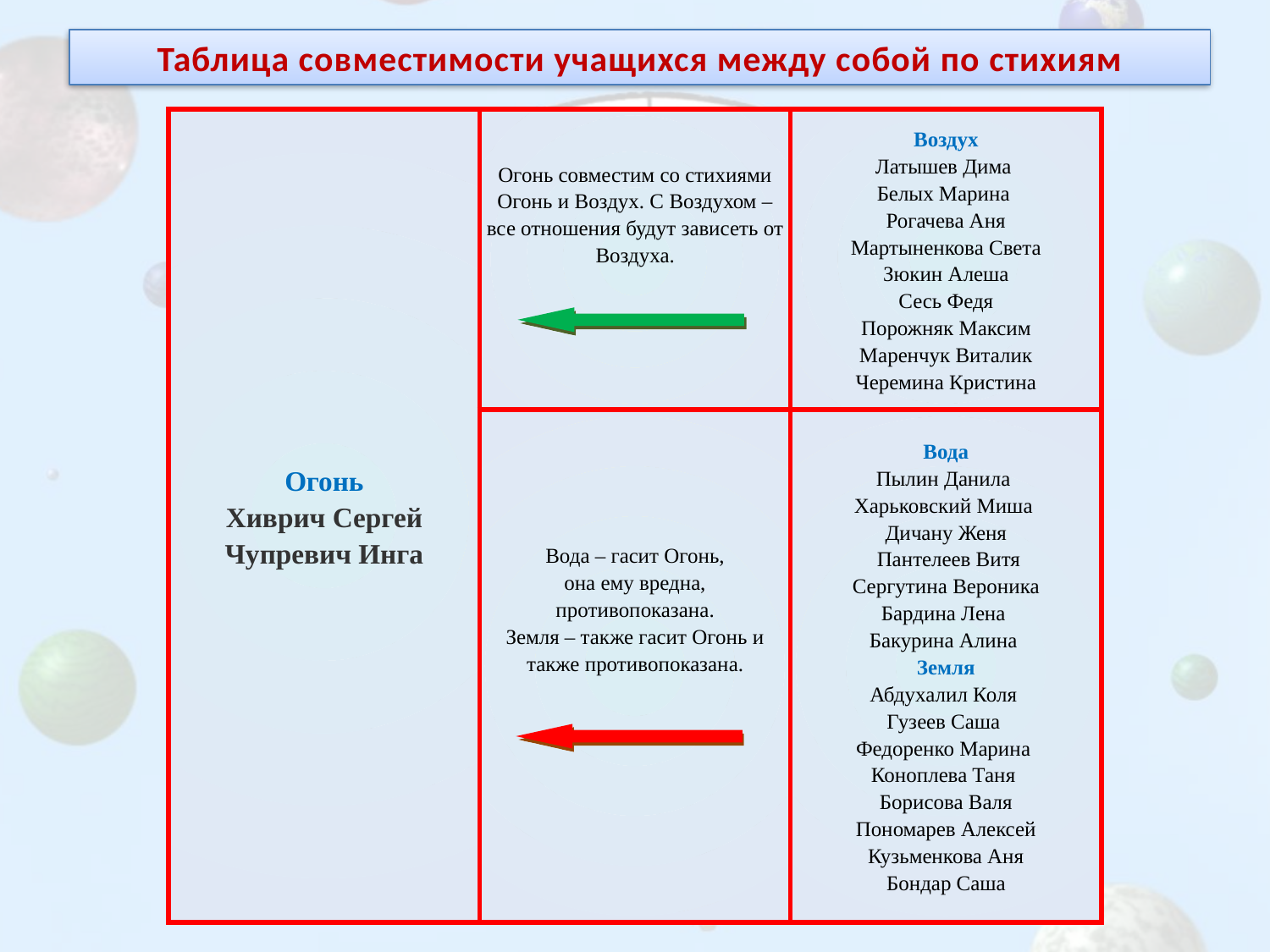

Таблица совместимости учащихся между собой по стихиям
| Огонь Хиврич Сергей Чупревич Инга | Огонь совместим со стихиями Огонь и Воздух. С Воздухом – все отношения будут зависеть от Воздуха. | Воздух Латышев Дима Белых Марина Рогачева Аня Мартыненкова Света Зюкин Алеша Сесь Федя Порожняк Максим Маренчук Виталик Черемина Кристина |
| --- | --- | --- |
|  | Вода – гасит Огонь, она ему вредна, противопоказана. Земля – также гасит Огонь и также противопоказана. | Вода Пылин Данила Харьковский Миша Дичану Женя Пантелеев Витя Сергутина Вероника Бардина Лена Бакурина Алина Земля Абдухалил Коля Гузеев Саша Федоренко Марина Коноплева Таня Борисова Валя Пономарев Алексей Кузьменкова Аня Бондар Саша |